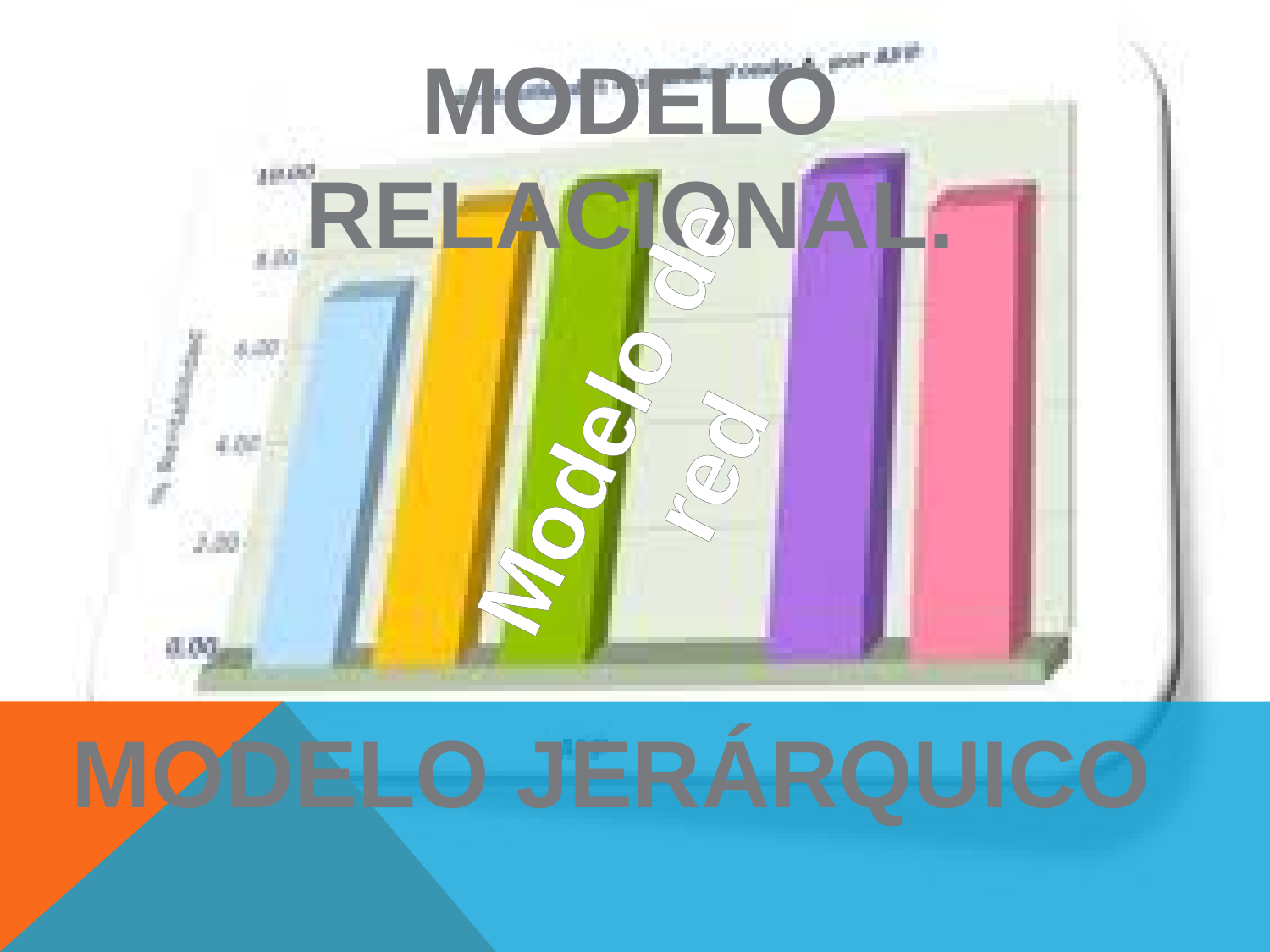

Modelo relacional.
Modelo de red
Modelo jerárquico